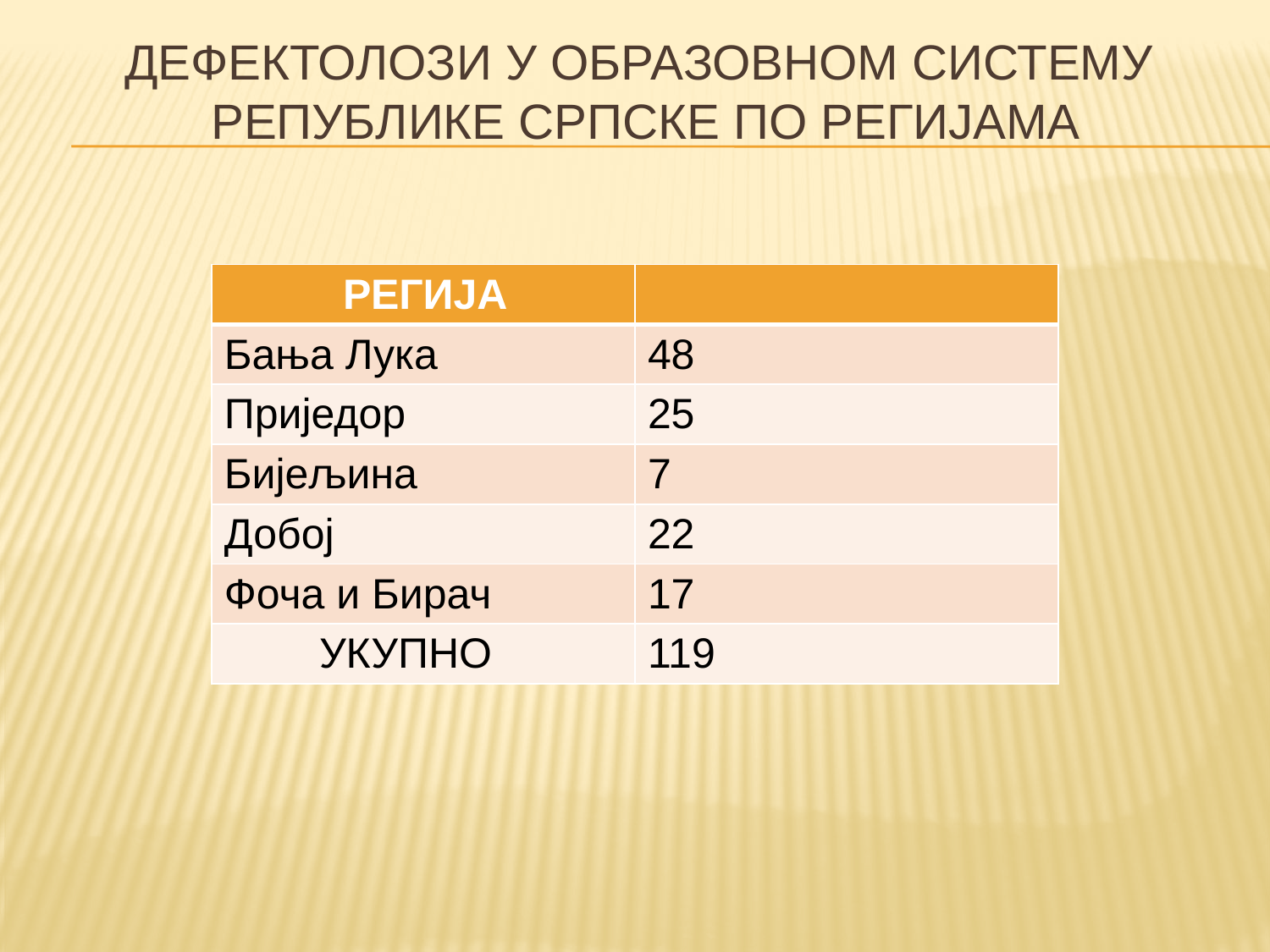

# Дефектолози у образовном систему Републике Српске ПО РЕГИЈАМА

| РЕГИЈА |  |
| --- | --- |
| Бања Лука | 48 |
| Приједор | 25 |
| Бијељина | 7 |
| Добој | 22 |
| Фоча и Бирач | 17 |
| УКУПНО | 119 |